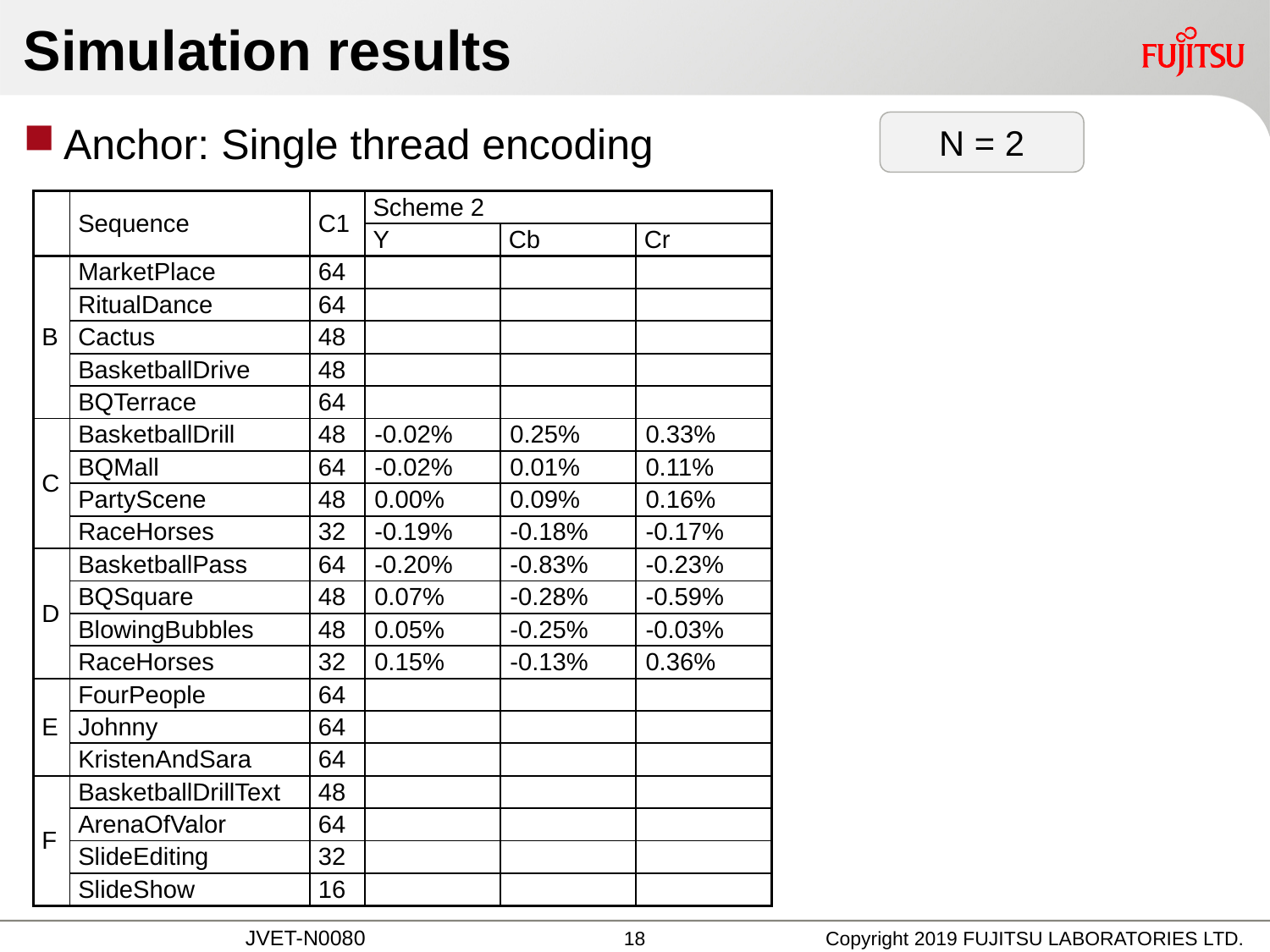

# Simulation results
N = 2
Anchor: Single thread encoding
|  | Sequence | C1 | Scheme 2 |  |  |
| --- | --- | --- | --- | --- | --- |
|  |  |  | Y | Cb | Cr |
| B | MarketPlace | 64 |  |  |  |
|  | RitualDance | 64 |  |  |  |
|  | Cactus | 48 |  |  |  |
|  | BasketballDrive | 48 |  |  |  |
|  | BQTerrace | 64 |  |  |  |
| C | BasketballDrill | 48 | -0.02% | 0.25% | 0.33% |
|  | BQMall | 64 | -0.02% | 0.01% | 0.11% |
|  | PartyScene | 48 | 0.00% | 0.09% | 0.16% |
|  | RaceHorses | 32 | -0.19% | -0.18% | -0.17% |
| D | BasketballPass | 64 | -0.20% | -0.83% | -0.23% |
|  | BQSquare | 48 | 0.07% | -0.28% | -0.59% |
|  | BlowingBubbles | 48 | 0.05% | -0.25% | -0.03% |
|  | RaceHorses | 32 | 0.15% | -0.13% | 0.36% |
| E | FourPeople | 64 |  |  |  |
|  | Johnny | 64 |  |  |  |
|  | KristenAndSara | 64 |  |  |  |
| F | BasketballDrillText | 48 |  |  |  |
|  | ArenaOfValor | 64 |  |  |  |
|  | SlideEditing | 32 |  |  |  |
|  | SlideShow | 16 |  |  |  |
18
Copyright 2019 FUJITSU LABORATORIES LTD.